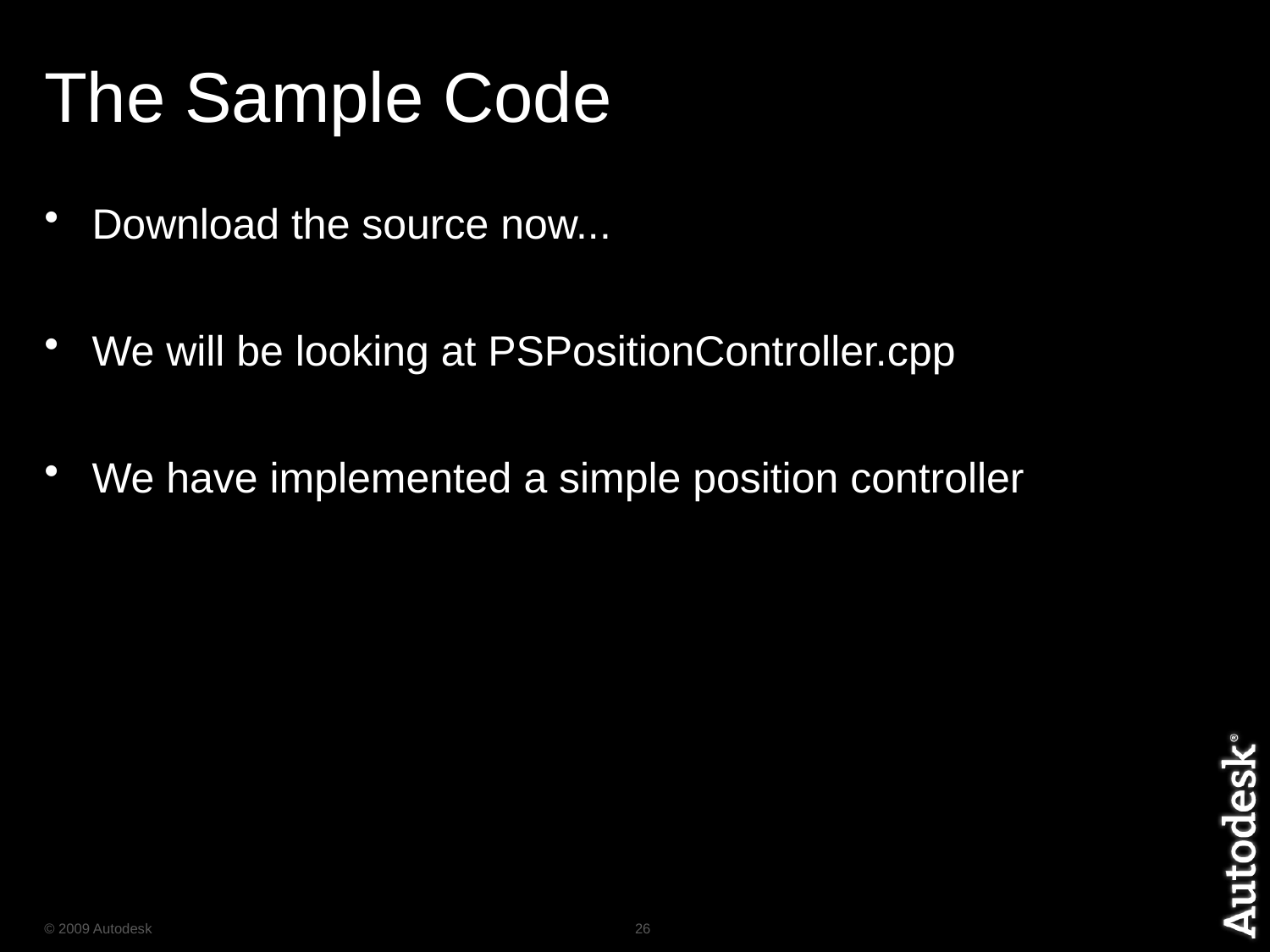

# The Sample Code
Download the source now...

We will be looking at PSPositionController.cpp

We have implemented a simple position controller